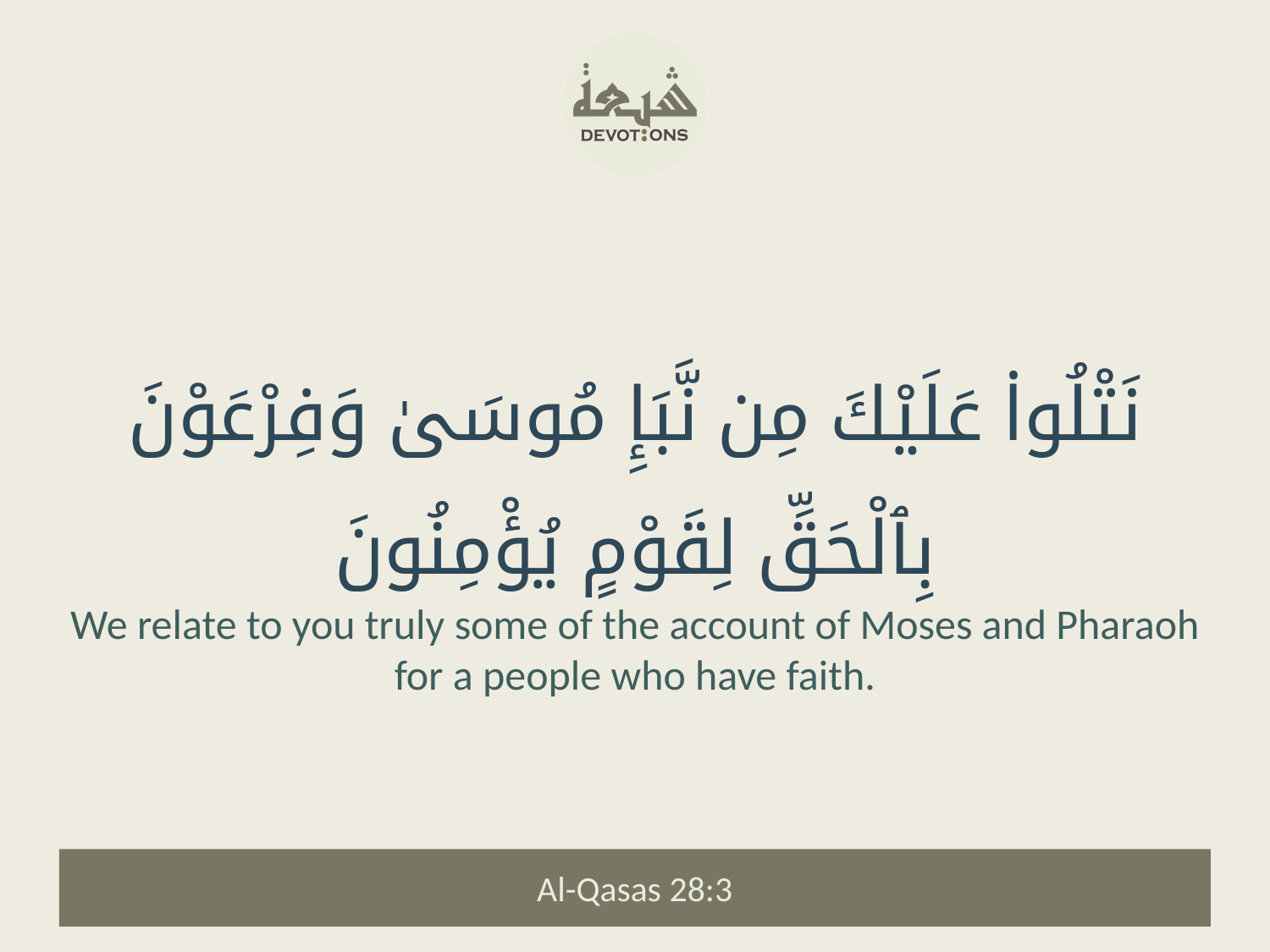

نَتْلُوا۟ عَلَيْكَ مِن نَّبَإِ مُوسَىٰ وَفِرْعَوْنَ بِٱلْحَقِّ لِقَوْمٍ يُؤْمِنُونَ
We relate to you truly some of the account of Moses and Pharaoh for a people who have faith.
Al-Qasas 28:3